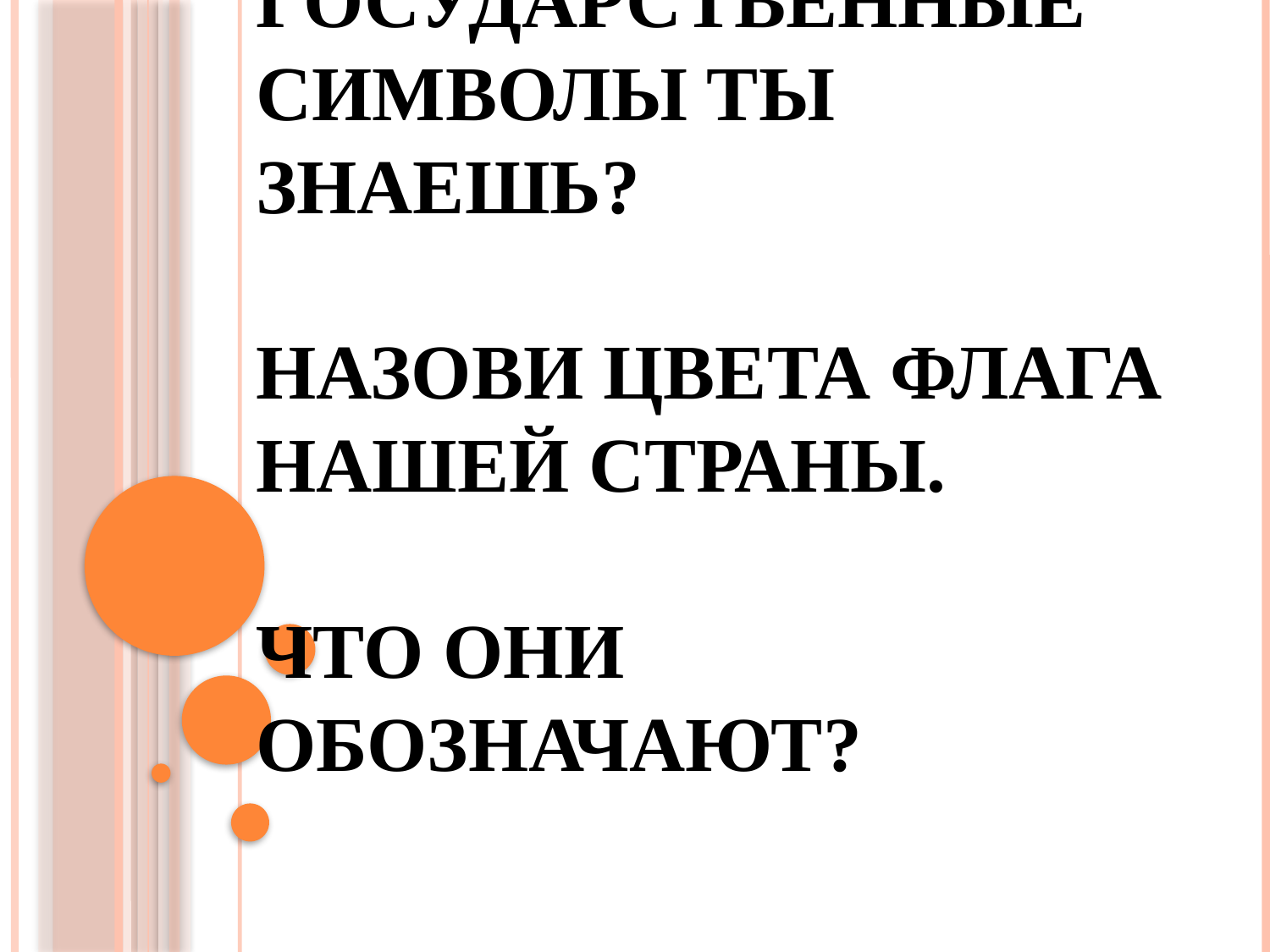

# Какие государственные символы ты знаешь? Назови цвета флага нашей страны. Что они обозначают?